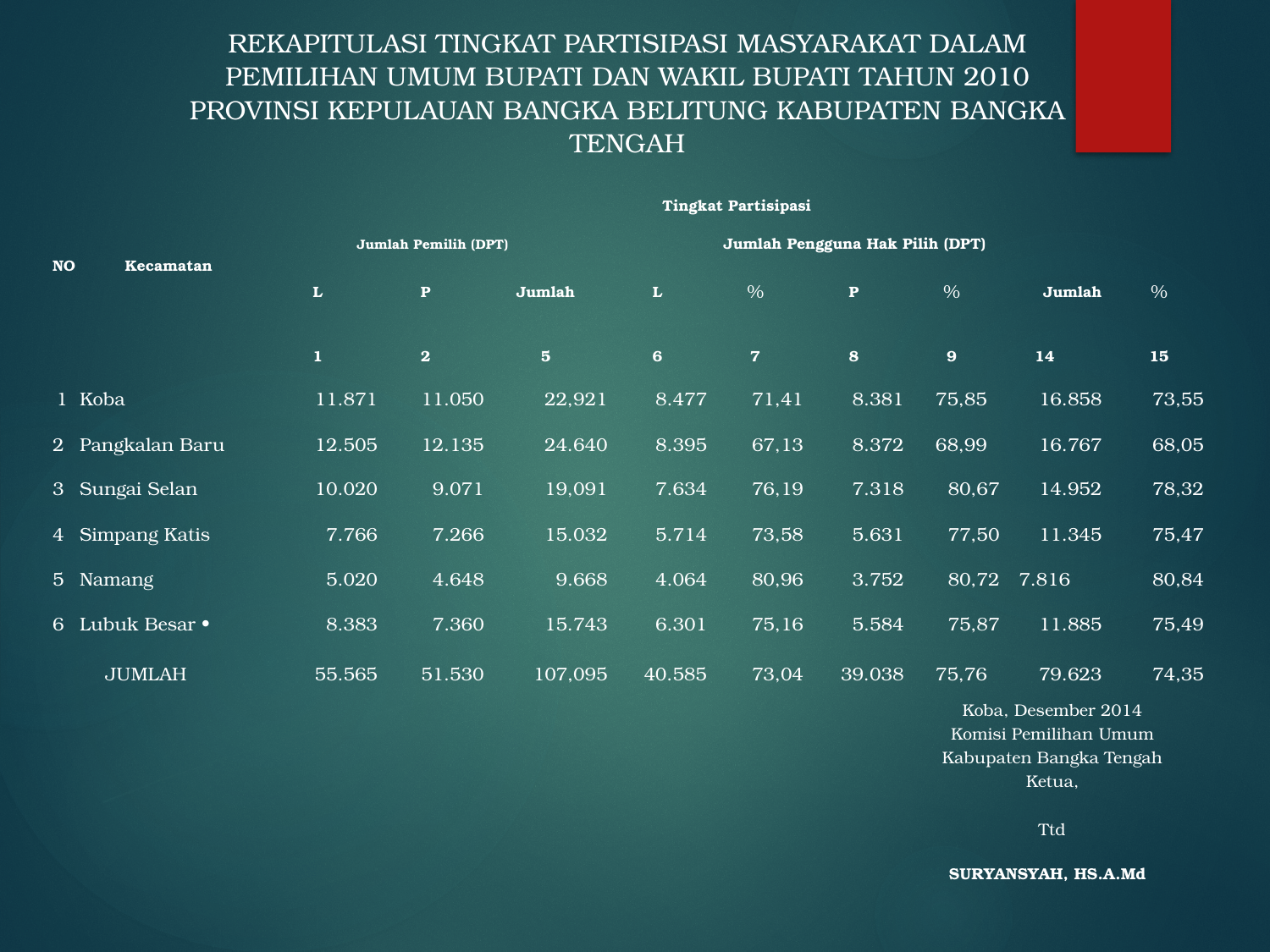

REKAPITULASI TINGKAT PARTISIPASI MASYARAKAT DALAM PEMILIHAN UMUM BUPATI DAN WAKIL BUPATI TAHUN 2010 PROVINSI KEPULAUAN BANGKA BELITUNG KABUPATEN BANGKA TENGAH
|  |  | Tingkat Partisipasi |  |  |  |  |  |  |  |  |
| --- | --- | --- | --- | --- | --- | --- | --- | --- | --- | --- |
|  |  | Jumlah Pemilih (DPT) |  |  | Jumlah Pengguna Hak Pilih (DPT) |  |  |  |  |  |
| NO | Kecamatan | L | P | Jumlah | L | % | P | % | Jumlah | % |
|  |  | 1 | 2 | 5 | 6 | 7 | 8 | 9 | 14 | 15 |
| 1 | Koba | 11.871 | 11.050 | 22,921 | 8.477 | 71,41 | 8.381 | 75,85 | 16.858 | 73,55 |
| 2 | Pangkalan Baru | 12.505 | 12.135 | 24.640 | 8.395 | 67,13 | 8.372 | 68,99 | 16.767 | 68,05 |
| 3 | Sungai Selan | 10.020 | 9.071 | 19,091 | 7.634 | 76,19 | 7.318 | 80,67 | 14.952 | 78,32 |
| 4 | Simpang Katis | 7.766 | 7.266 | 15.032 | 5.714 | 73,58 | 5.631 | 77,50 | 11.345 | 75,47 |
| 5 | Namang | 5.020 | 4.648 | 9.668 | 4.064 | 80,96 | 3.752 | 80,72 | 7.816 | 80,84 |
| 6 | Lubuk Besar • | 8.383 | 7.360 | 15.743 | 6.301 | 75,16 | 5.584 | 75,87 | 11.885 | 75,49 |
| JUMLAH |  | 55.565 | 51.530 | 107,095 | 40.585 | 73,04 | 39.038 | 75,76 | 79.623 | 74,35 |
Koba, Desember 2014 Komisi Pemilihan Umum Kabupaten Bangka Tengah Ketua,
Ttd
SURYANSYAH, HS.A.Md